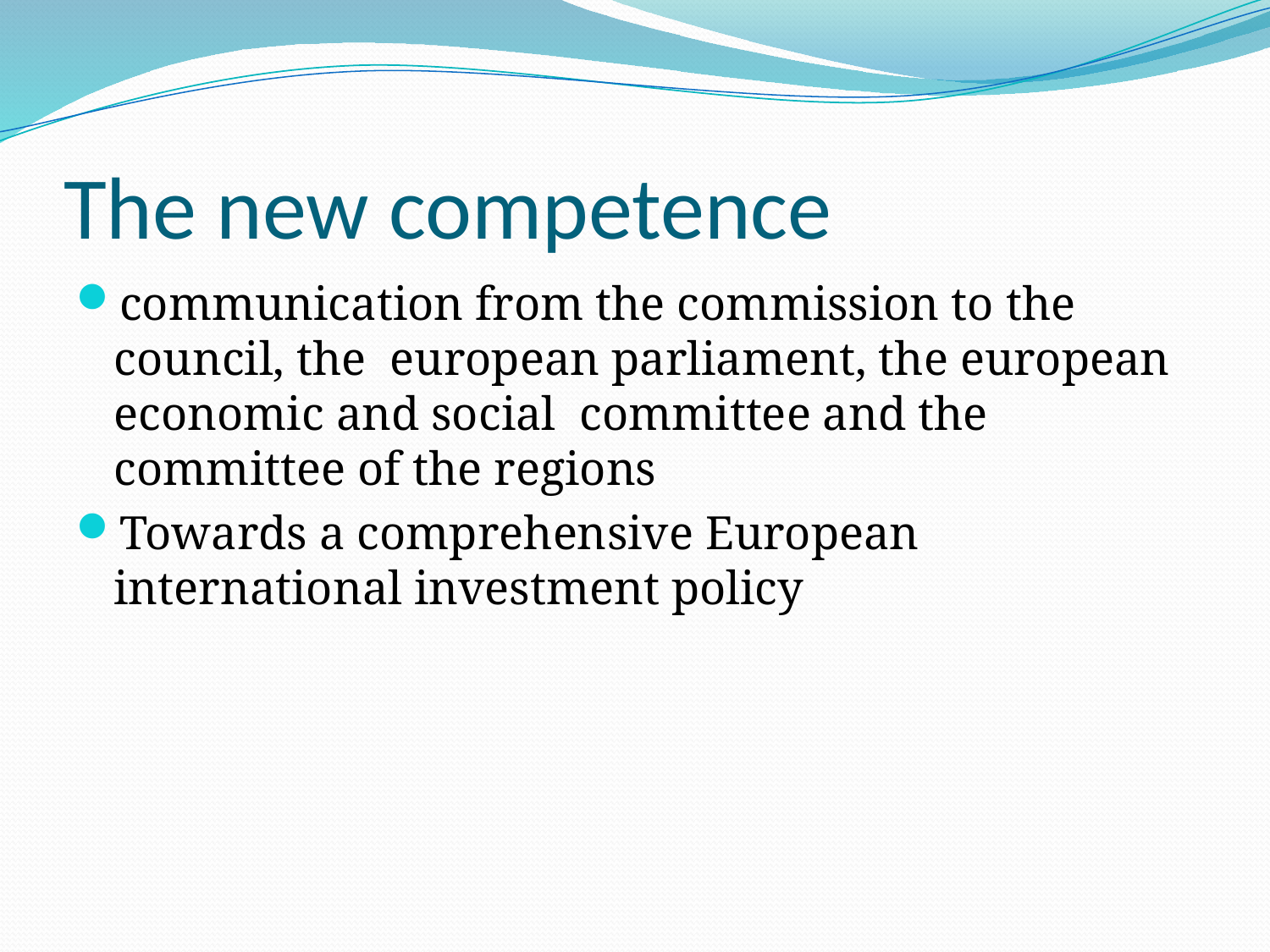

# The new competence
communication from the commission to the council, the  european parliament, the european economic and social  committee and the committee of the regions
Towards a comprehensive European international investment policy